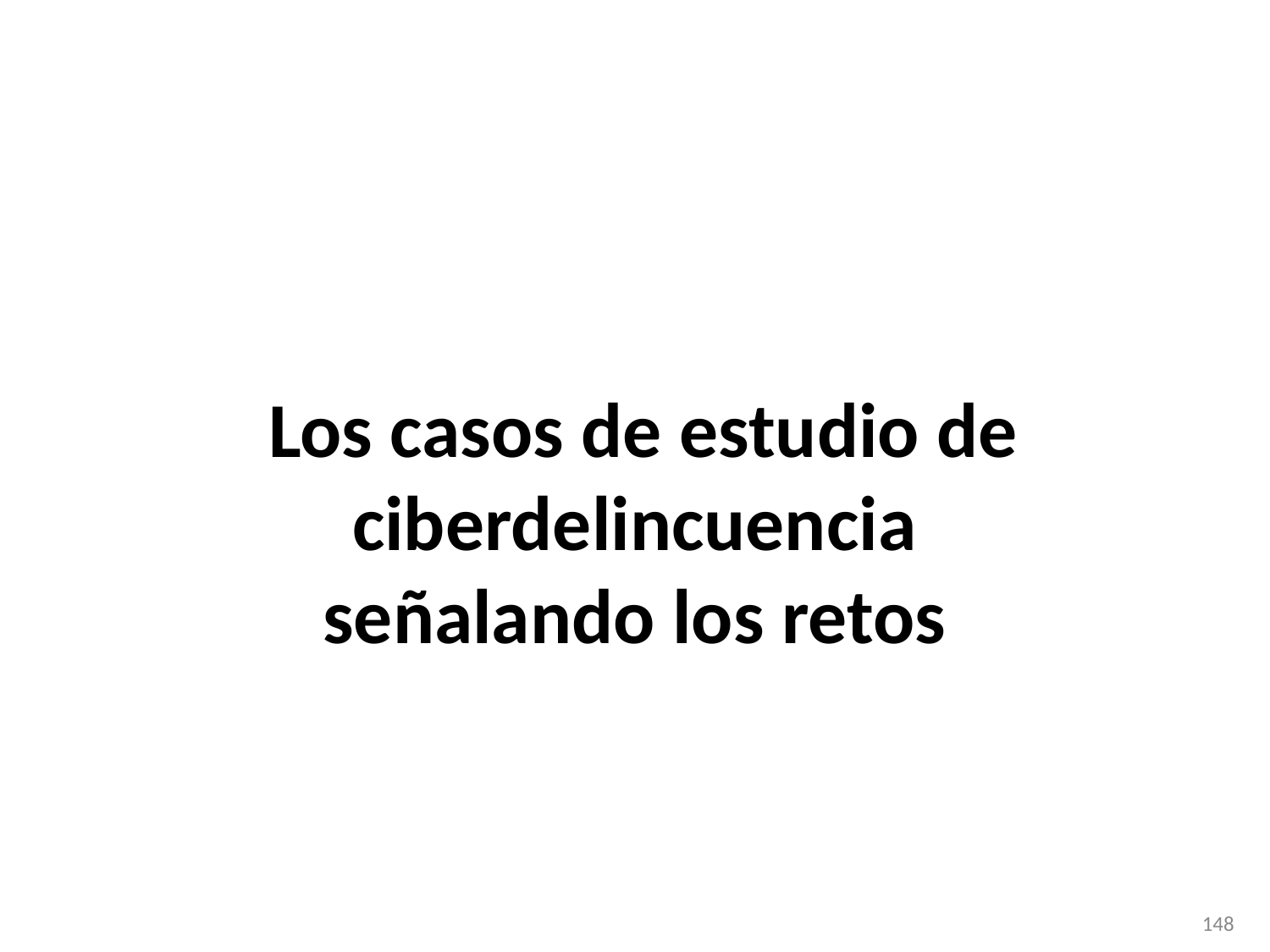

Access to Data Case Studies
Los casos de estudio de ciberdelincuencia
señalando los retos
148
148